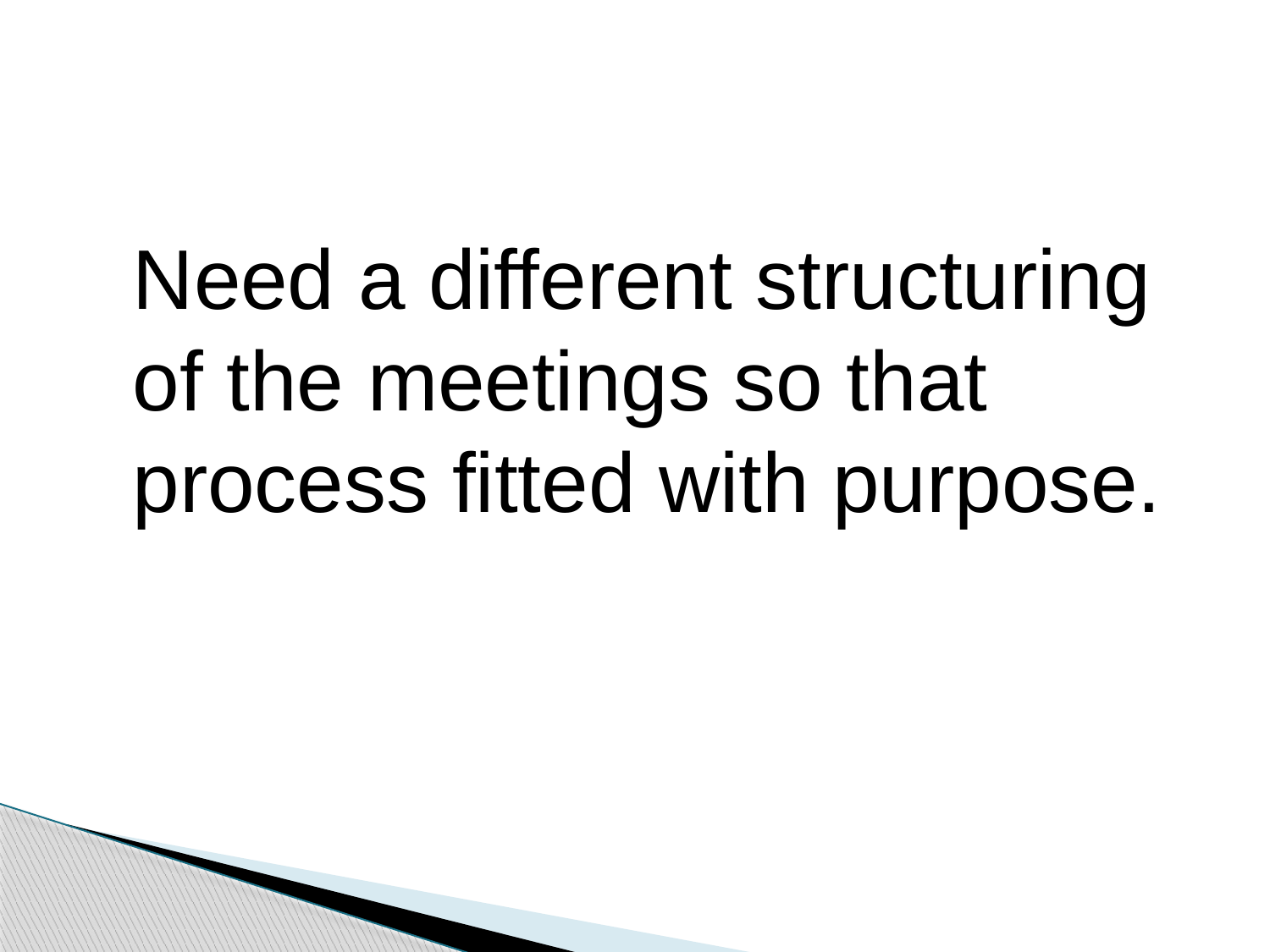

Need a different structuring of the meetings so that process fitted with purpose.